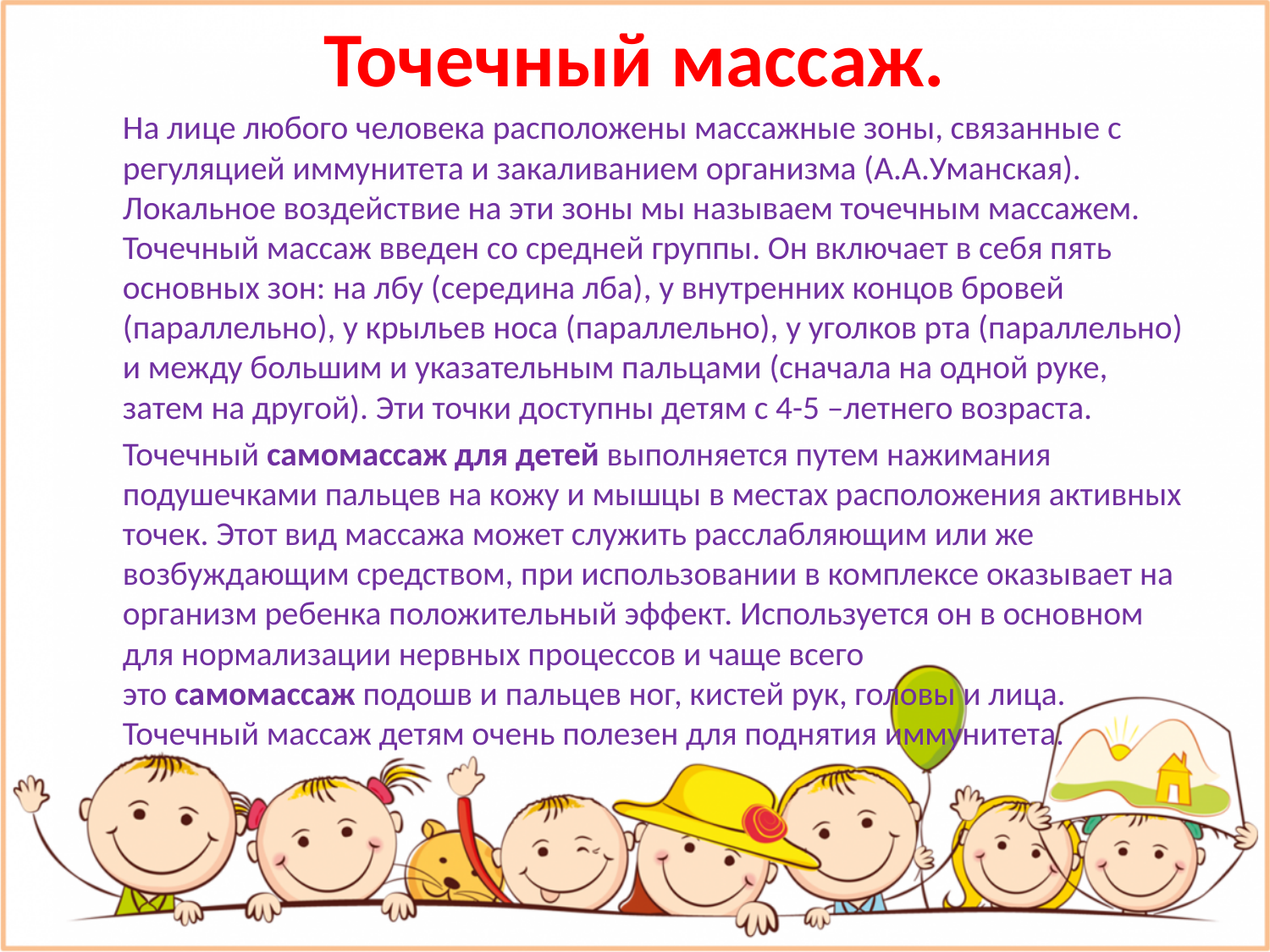

# Точечный массаж.
На лице любого человека расположены массажные зоны, связанные с регуляцией иммунитета и закаливанием организма (А.А.Уманская). Локальное воздействие на эти зоны мы называем точечным массажем. Точечный массаж введен со средней группы. Он включает в себя пять основных зон: на лбу (середина лба), у внутренних концов бровей (параллельно), у крыльев носа (параллельно), у уголков рта (параллельно) и между большим и указательным пальцами (сначала на одной руке, затем на другой). Эти точки доступны детям с 4-5 –летнего возраста.
Точечный самомассаж для детей выполняется путем нажимания подушечками пальцев на кожу и мышцы в местах расположения активных точек. Этот вид массажа может служить расслабляющим или же возбуждающим средством, при использовании в комплексе оказывает на организм ребенка положительный эффект. Используется он в основном для нормализации нервных процессов и чаще всего это самомассаж подошв и пальцев ног, кистей рук, головы и лица. Точечный массаж детям очень полезен для поднятия иммунитета.